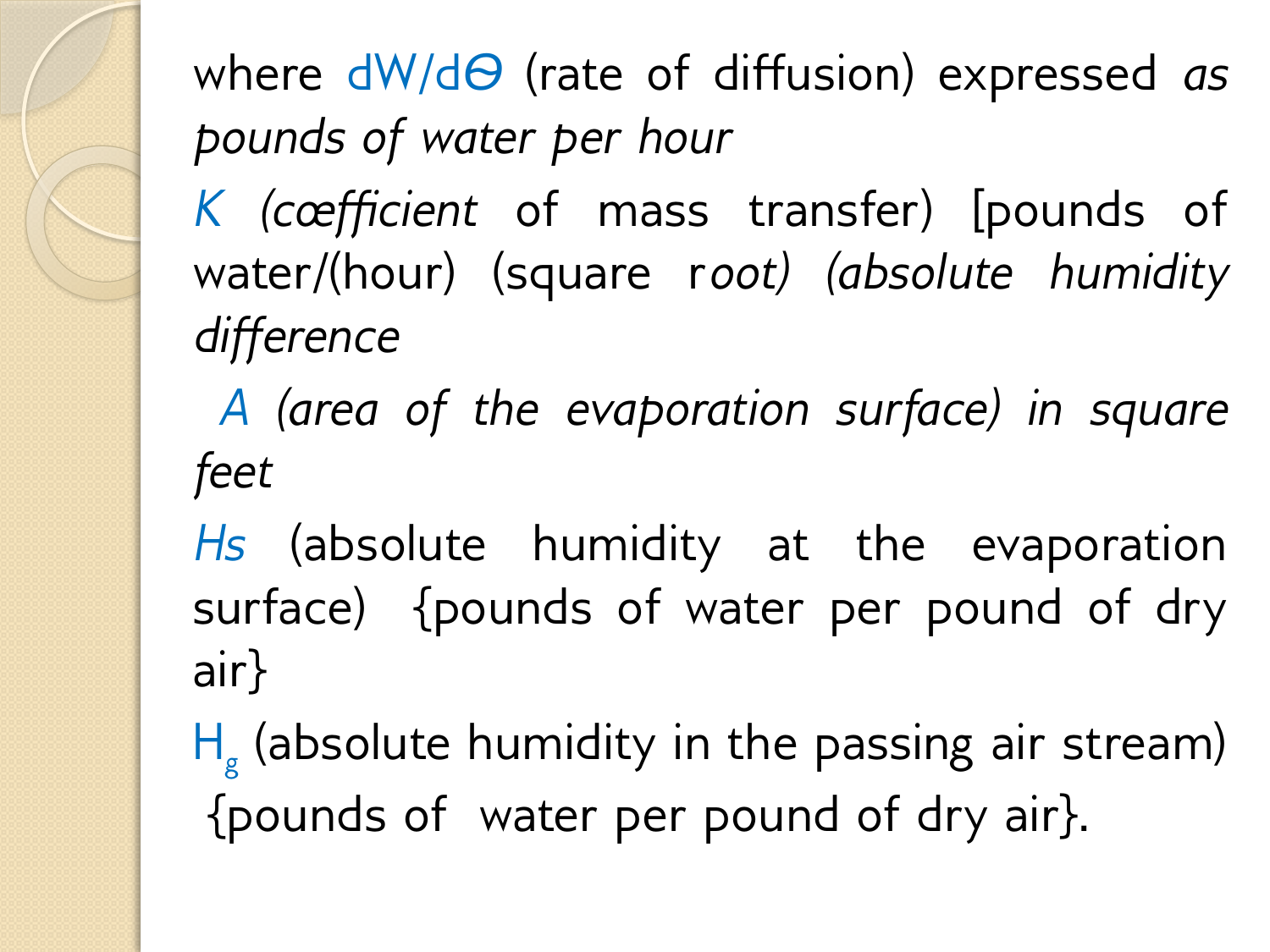

where dW/dѲ (rate of diffusion) expressed as pounds of water per hour
K (coefficient of mass transfer) [pounds of water/(hour) (square root) (absolute humidity difference
 A (area of the evaporation surface) in square feet
Hs (absolute humidity at the evaporation surface)  {pounds of water per pound of dry air}
Hg (absolute humidity in the passing air stream)  {pounds of  water per pound of dry air}.